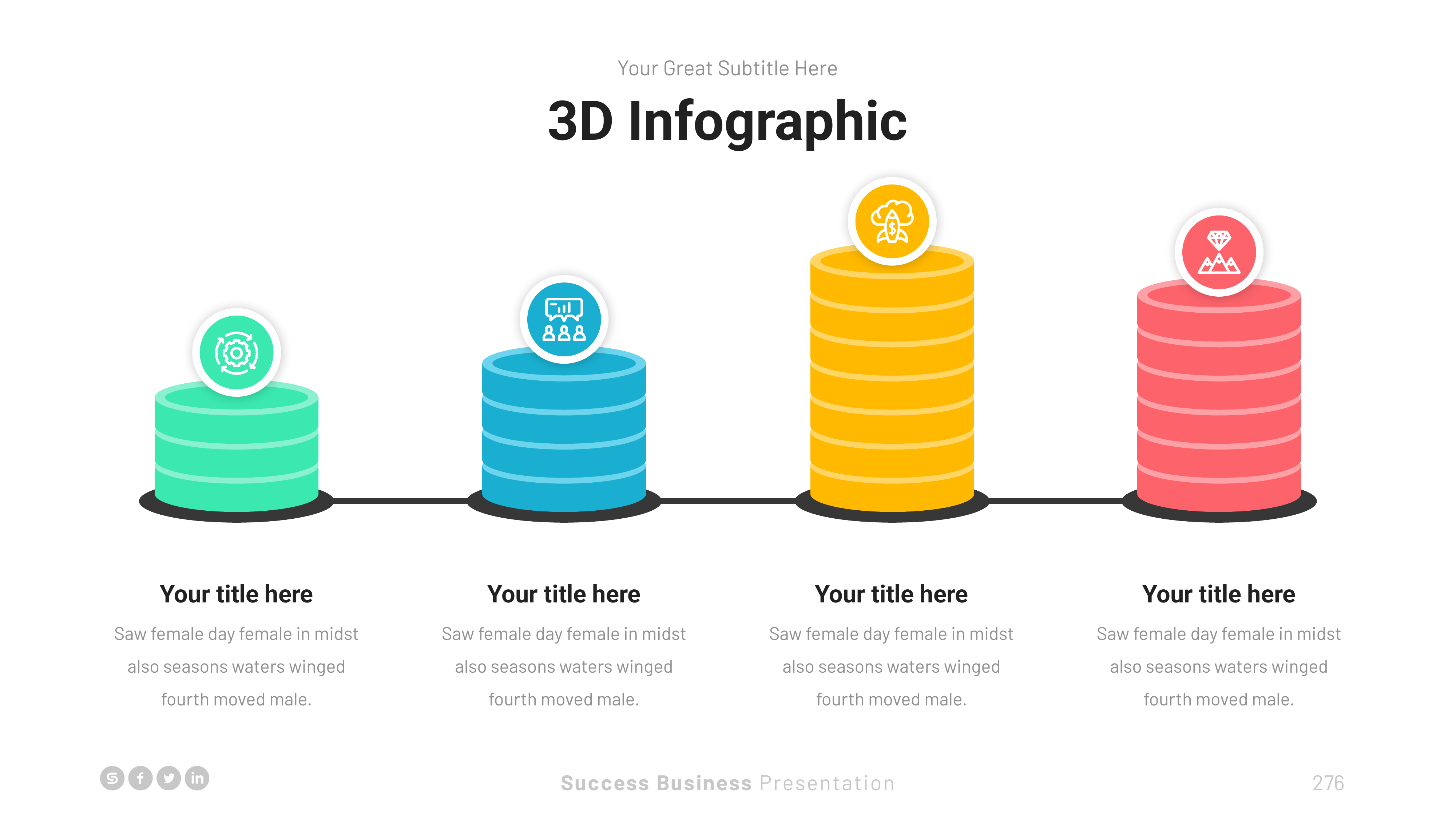

Your Great Subtitle Here
3D Infographic

Your title here
Saw female day female in midst also seasons waters winged fourth moved male.
Your title here
Saw female day female in midst also seasons waters winged fourth moved male.
Your title here
Saw female day female in midst also seasons waters winged fourth moved male.
Your title here
Saw female day female in midst also seasons waters winged fourth moved male.